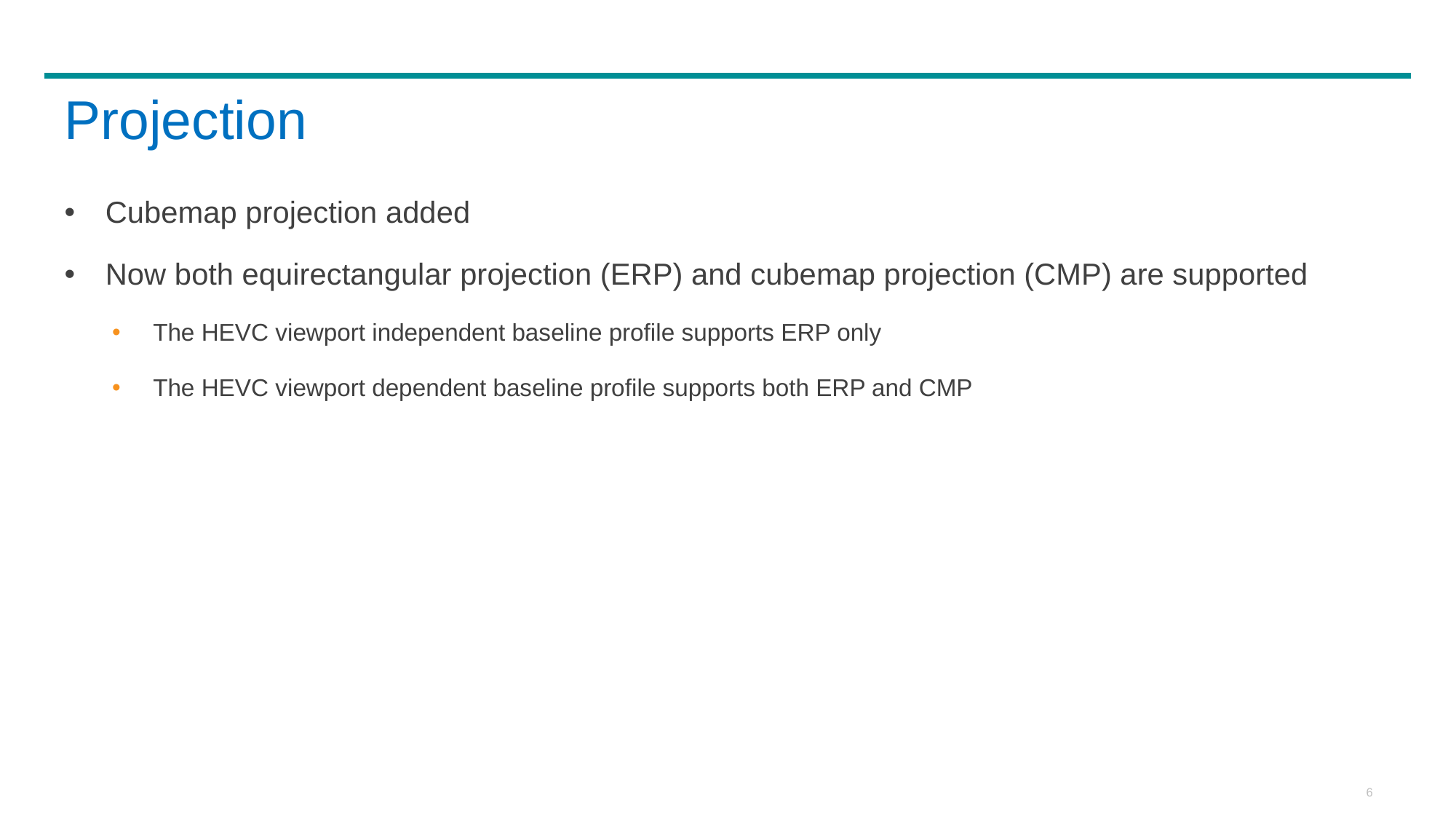

# Projection
Cubemap projection added
Now both equirectangular projection (ERP) and cubemap projection (CMP) are supported
The HEVC viewport independent baseline profile supports ERP only
The HEVC viewport dependent baseline profile supports both ERP and CMP